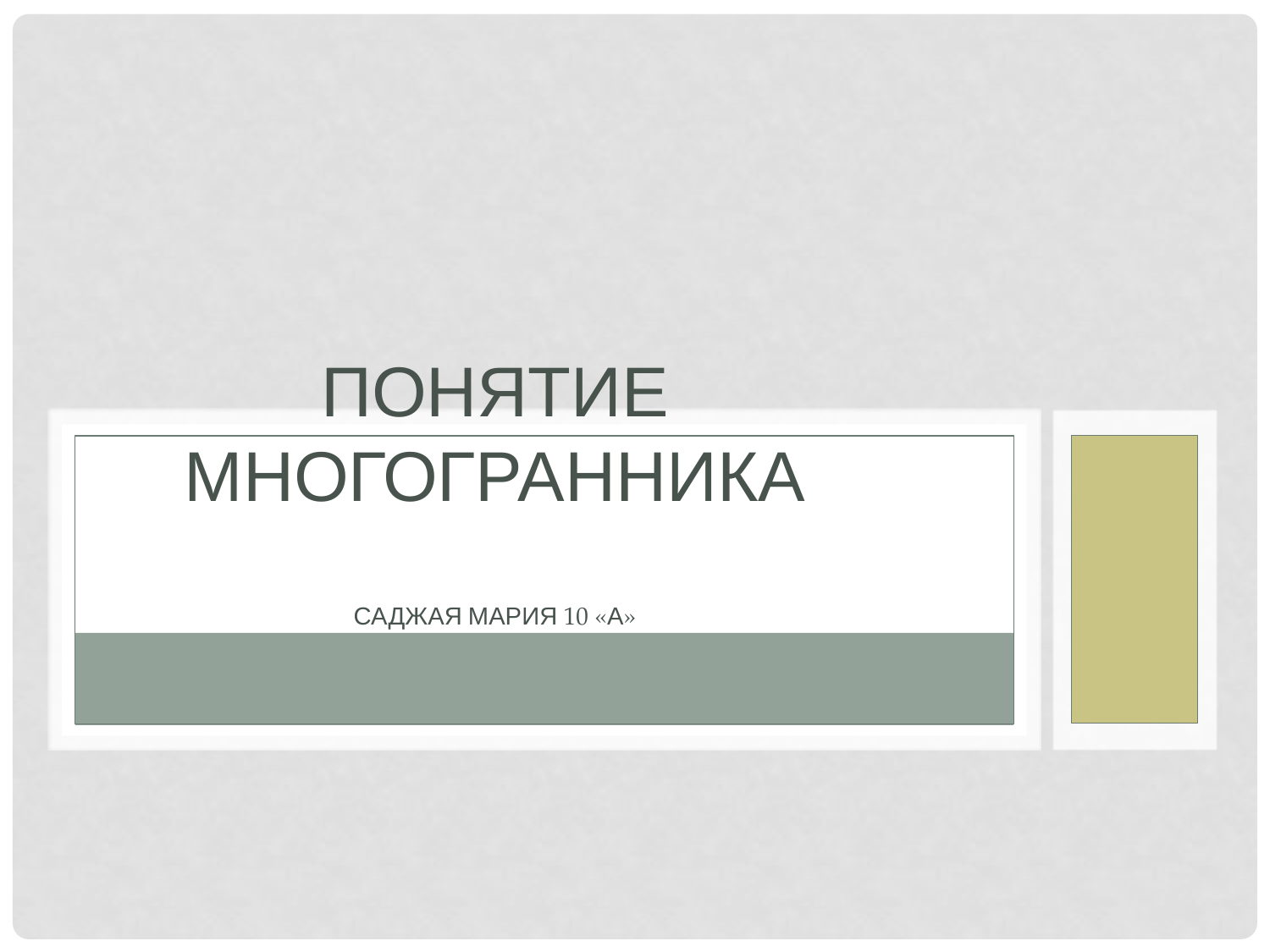

# Понятие многогранника Саджая мария 10 «А»

Саджая Мария 10 А